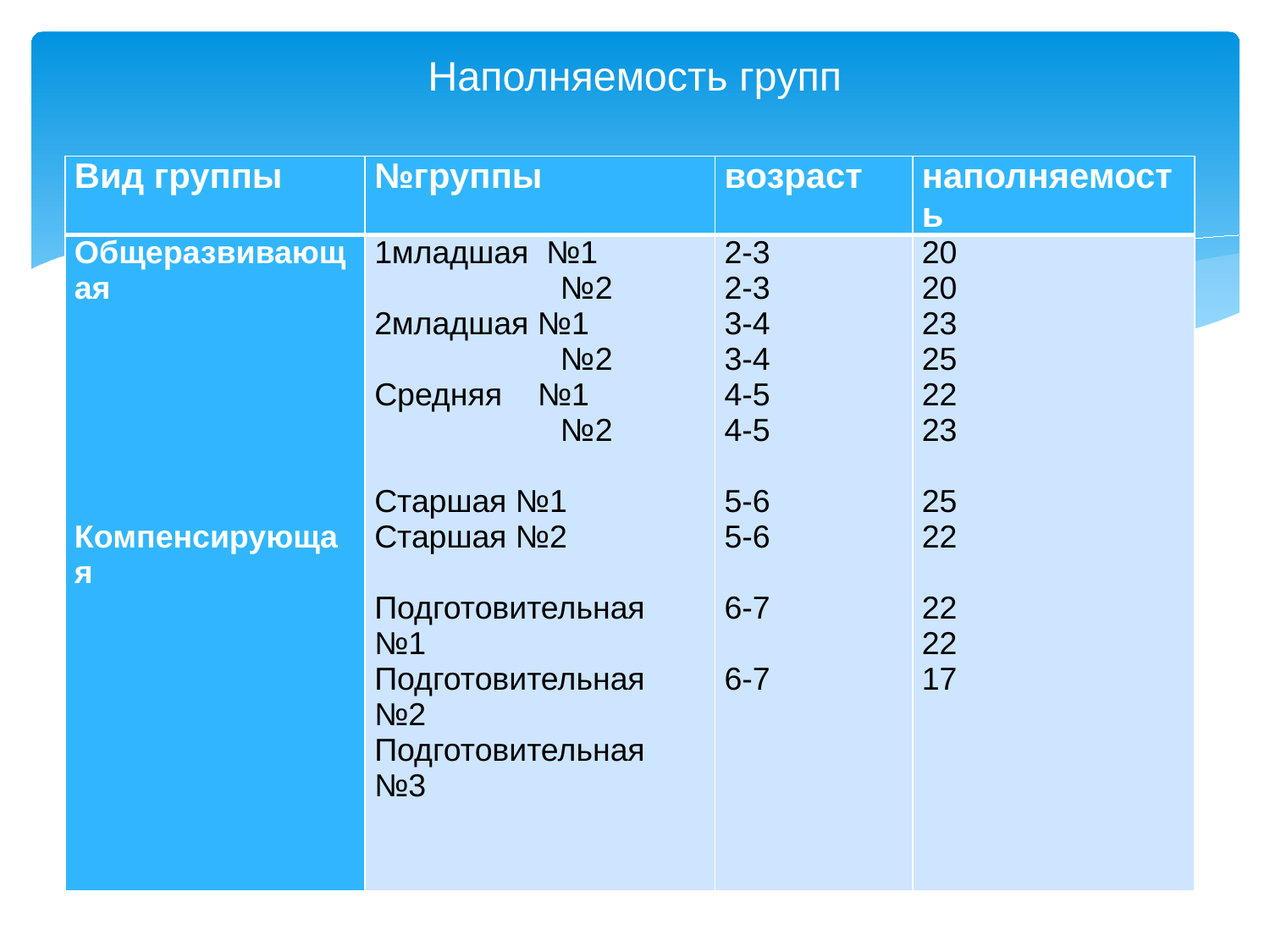

# Наполняемость групп
| Вид группы | №группы | возраст | наполняемость |
| --- | --- | --- | --- |
| Общеразвивающая             Компенсирующая | 1младшая №1 №2 2младшая №1 №2 Средняя №1 №2   Старшая №1 Старшая №2 Подготовительная №1 Подготовительная №2 Подготовительная №3 | 2-3 2-3 3-4 3-4 4-5 4-5   5-6 5-6   6-7   6-7 | 20 20 23 25 22 23   25 22 22 22 17 |